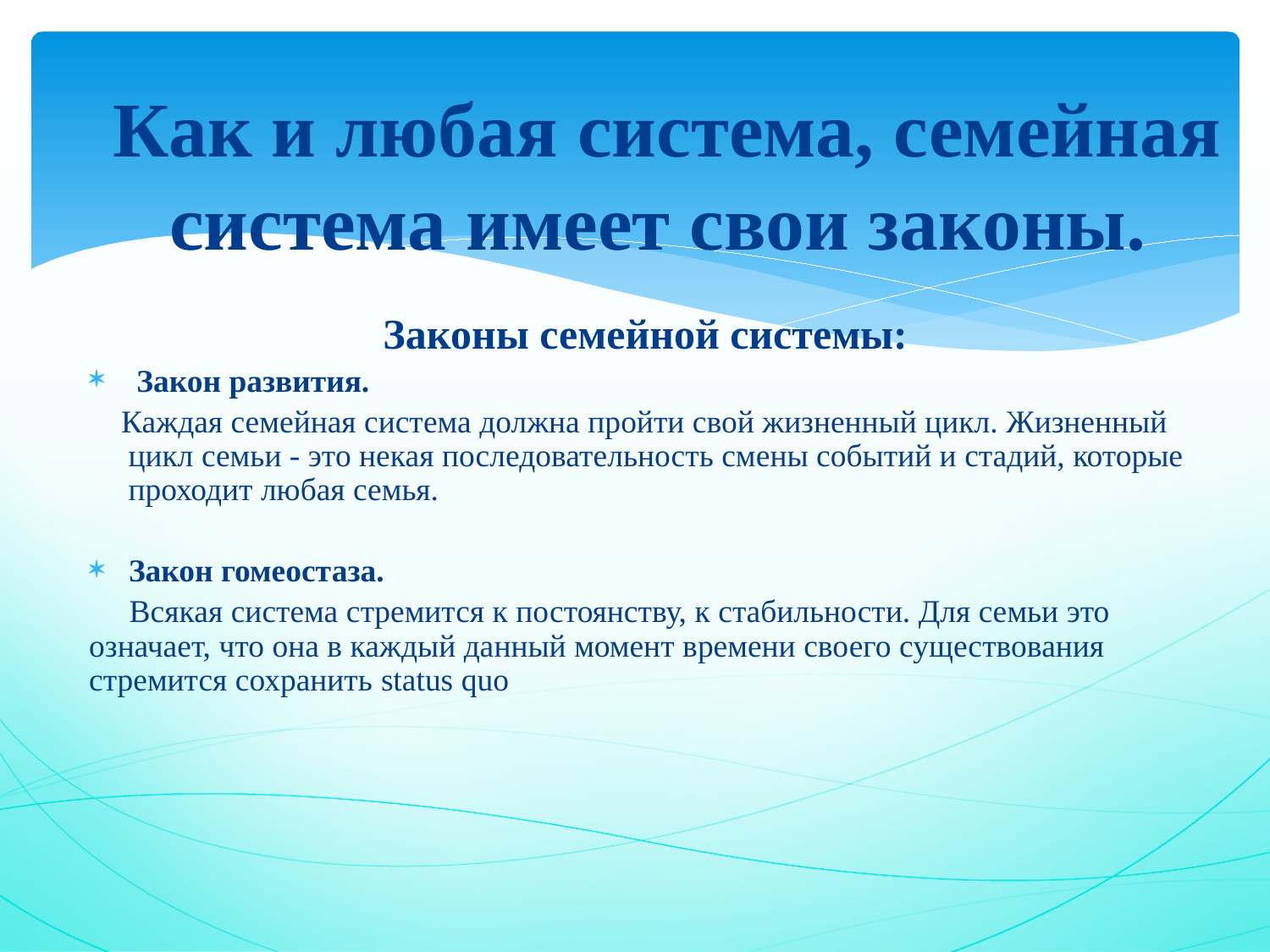

# Как и любая система, семейная система имеет свои законы.
Законы семейной системы:
Закон развития.
    Каждая семейная система должна пройти свой жизненный цикл. Жизненный цикл семьи - это некая последовательность смены событий и стадий, которые проходит любая семья.

Закон гомеостаза.
     Всякая система стремится к постоянству, к стабильности. Для семьи это         означает, что она в каждый данный момент времени своего существования стремится сохранить status quo